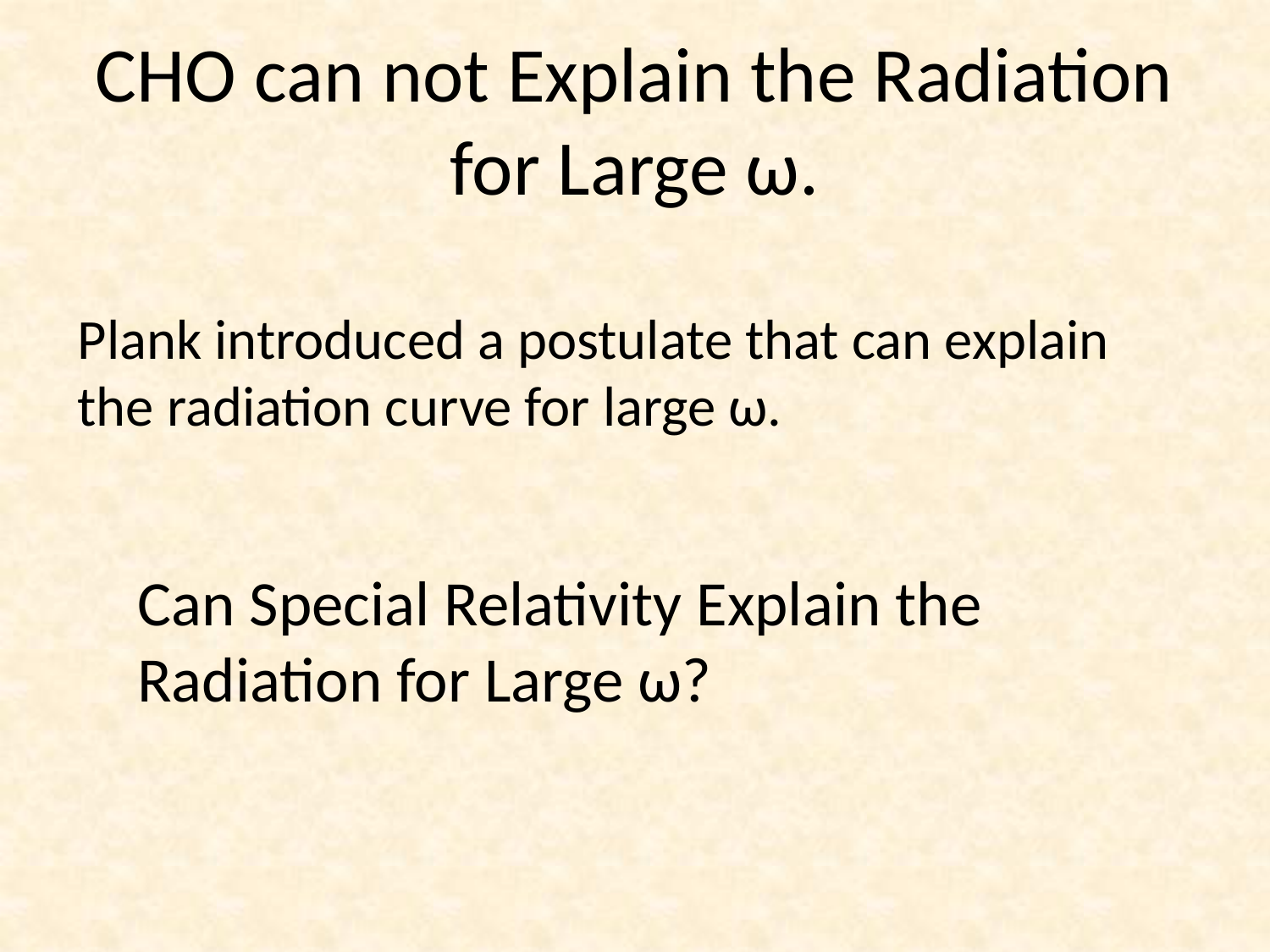

# CHO can not Explain the Radiation for Large ω.
Plank introduced a postulate that can explain the radiation curve for large ω.
Can Special Relativity Explain the Radiation for Large ω?
13